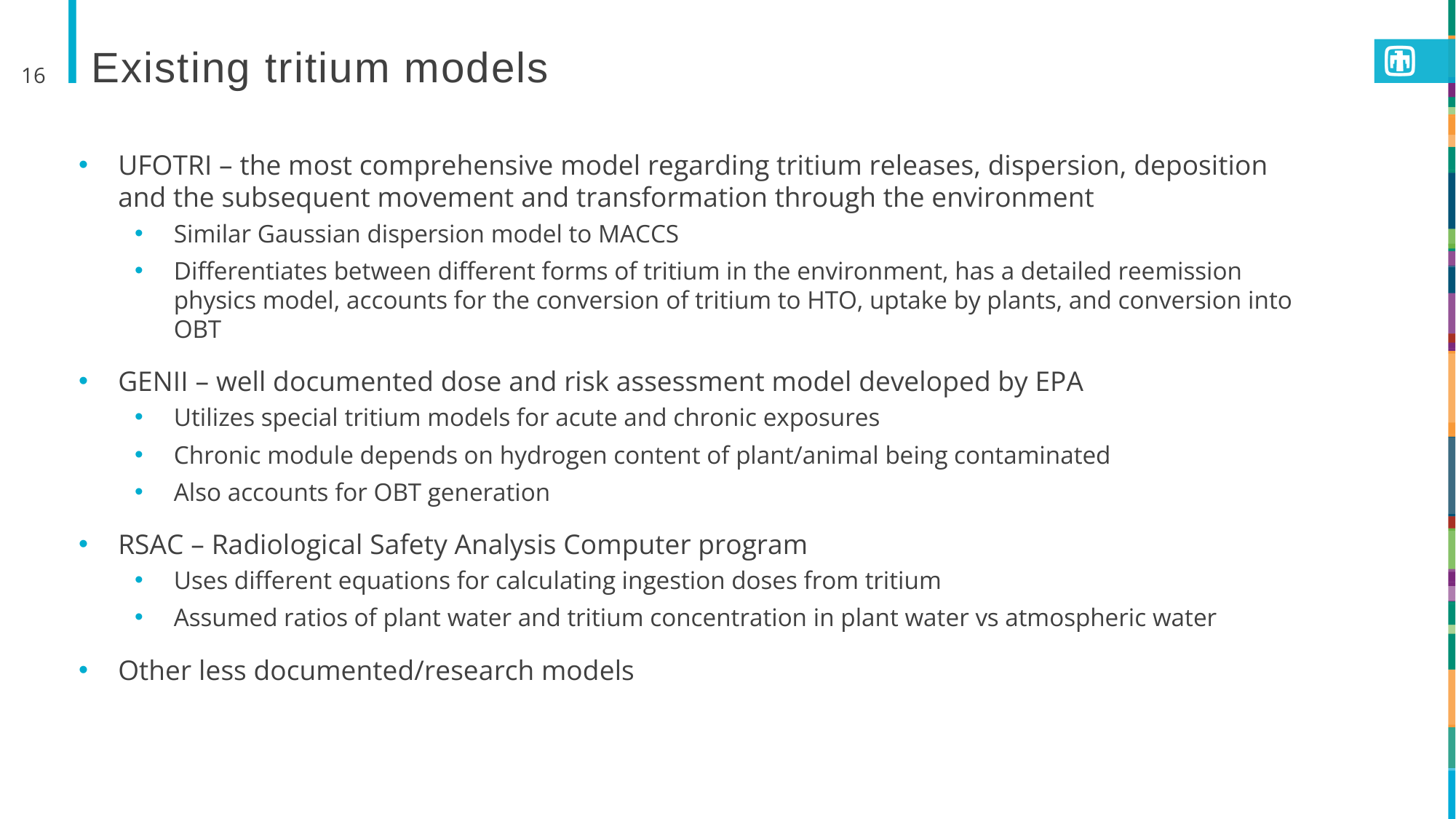

16
# Existing tritium models
UFOTRI – the most comprehensive model regarding tritium releases, dispersion, deposition and the subsequent movement and transformation through the environment
Similar Gaussian dispersion model to MACCS
Differentiates between different forms of tritium in the environment, has a detailed reemission physics model, accounts for the conversion of tritium to HTO, uptake by plants, and conversion into OBT
GENII – well documented dose and risk assessment model developed by EPA
Utilizes special tritium models for acute and chronic exposures
Chronic module depends on hydrogen content of plant/animal being contaminated
Also accounts for OBT generation
RSAC – Radiological Safety Analysis Computer program
Uses different equations for calculating ingestion doses from tritium
Assumed ratios of plant water and tritium concentration in plant water vs atmospheric water
Other less documented/research models